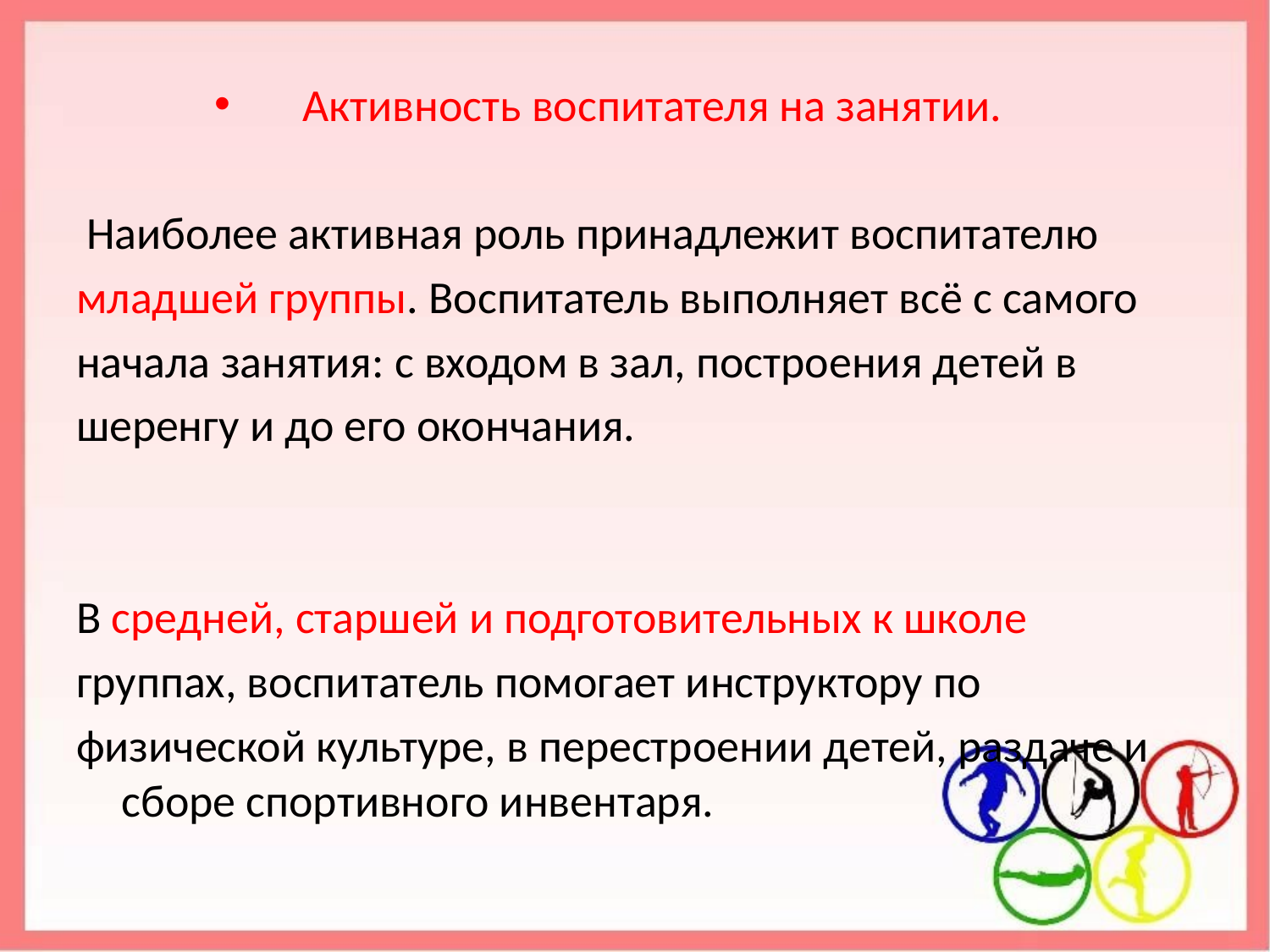

Активность воспитателя на занятии.

 Наиболее активная роль принадлежит воспитателю
младшей группы. Воспитатель выполняет всё с самого
начала занятия: с входом в зал, построения детей в
шеренгу и до его окончания.

В средней, старшей и подготовительных к школе
группах, воспитатель помогает инструктору по
физической культуре, в перестроении детей, раздаче и сборе спортивного инвентаря.